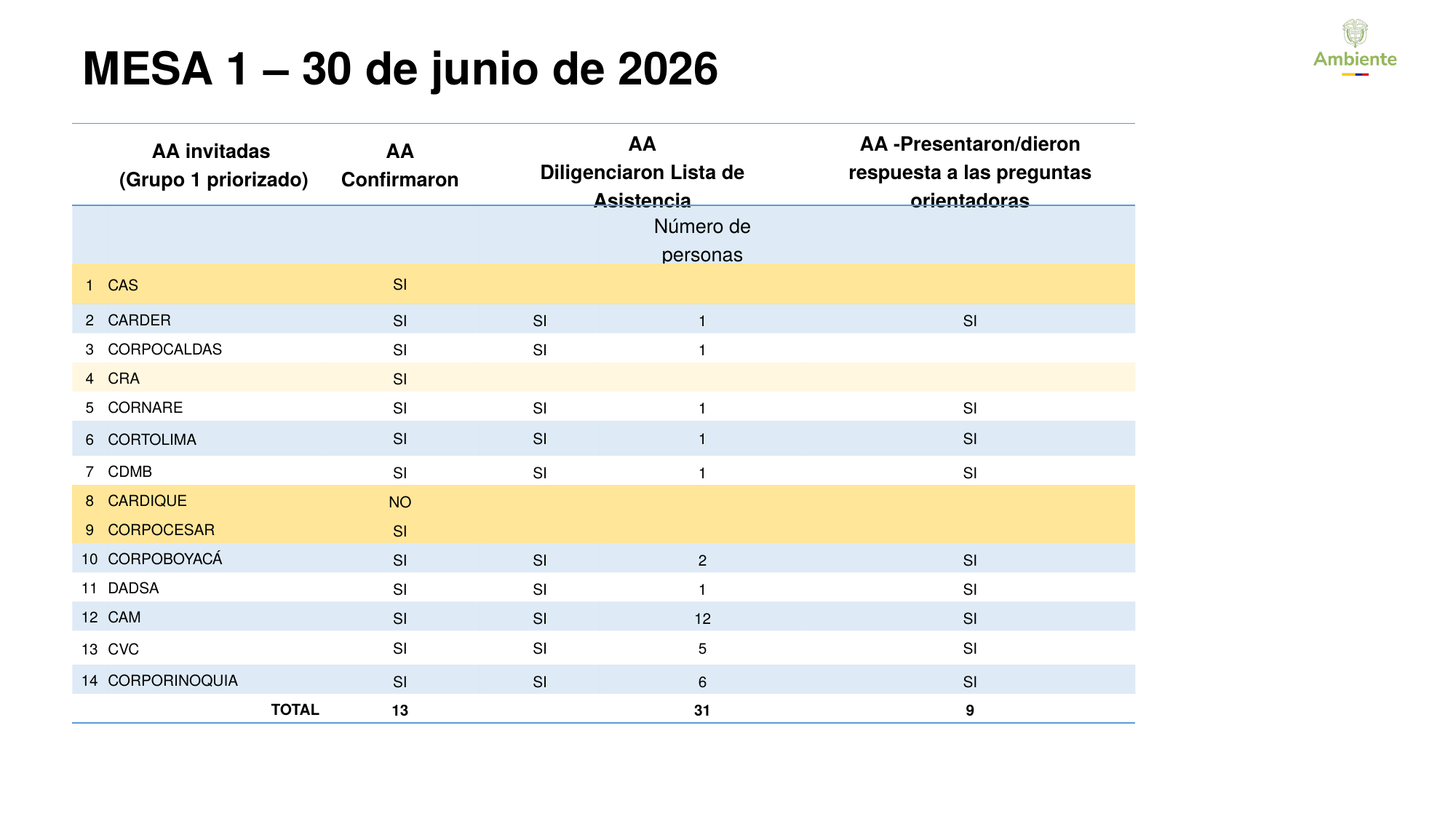

MESA 1 – 30 de junio de 2026
|  | AA invitadas (Grupo 1 priorizado) | AA Confirmaron | AA Diligenciaron Lista de Asistencia |  | AA -Presentaron/dieron respuesta a las preguntas orientadoras |
| --- | --- | --- | --- | --- | --- |
|  |  |  |  | Número de personas |  |
| 1 | CAS | SI |  |  |  |
| 2 | CARDER | SI | SI | 1 | SI |
| 3 | CORPOCALDAS | SI | SI | 1 |  |
| 4 | CRA | SI |  |  |  |
| 5 | CORNARE | SI | SI | 1 | SI |
| 6 | CORTOLIMA | SI | SI | 1 | SI |
| 7 | CDMB | SI | SI | 1 | SI |
| 8 | CARDIQUE | NO |  |  |  |
| 9 | CORPOCESAR | SI |  |  |  |
| 10 | CORPOBOYACÁ | SI | SI | 2 | SI |
| 11 | DADSA | SI | SI | 1 | SI |
| 12 | CAM | SI | SI | 12 | SI |
| 13 | CVC | SI | SI | 5 | SI |
| 14 | CORPORINOQUIA | SI | SI | 6 | SI |
|  | TOTAL | 13 |  | 31 | 9 |